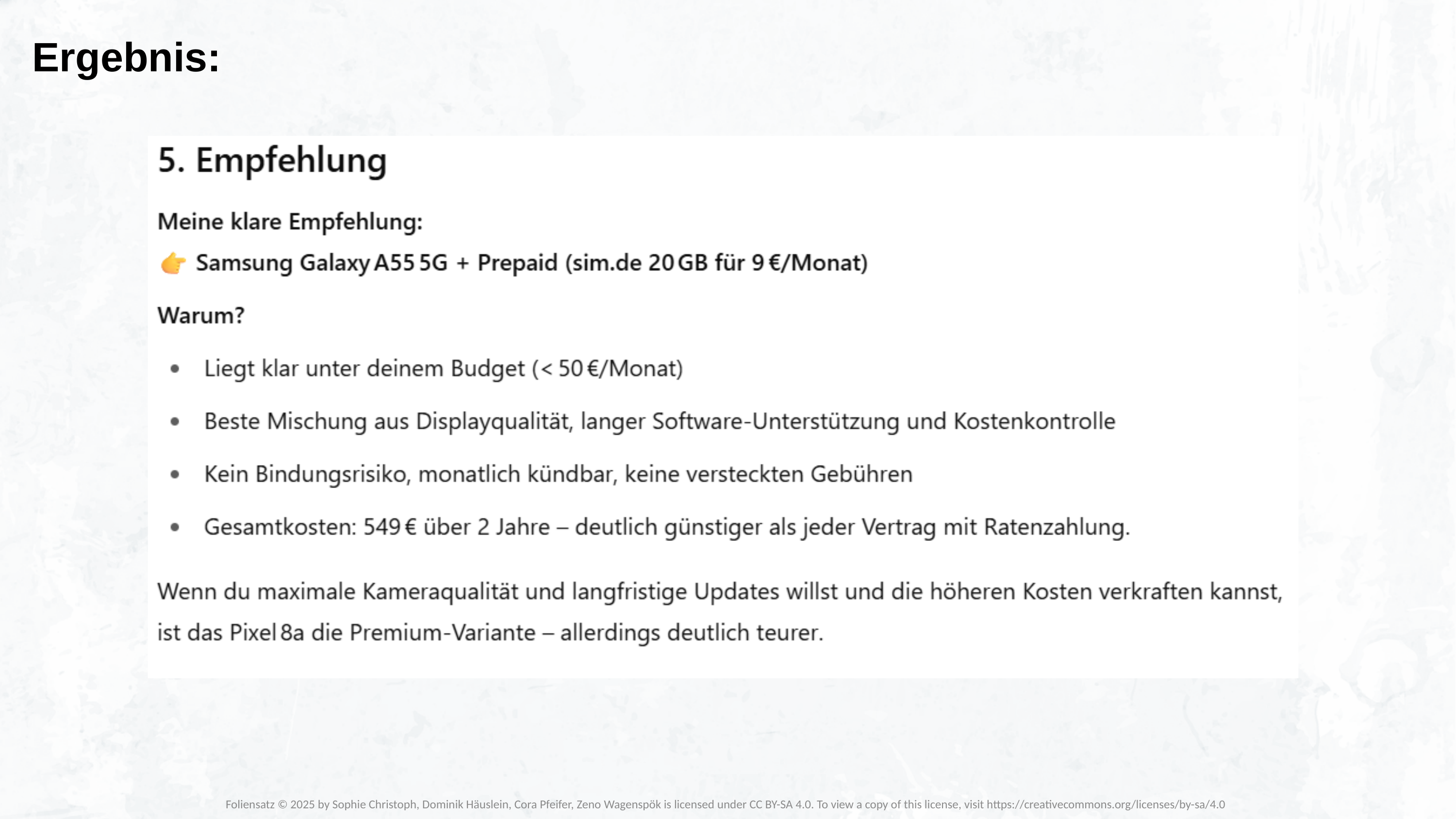

Ergebnis:

Foliensatz © 2025 by Sophie Christoph, Dominik Häuslein, Cora Pfeifer, Zeno Wagenspök is licensed under CC BY-SA 4.0. To view a copy of this license, visit https://creativecommons.org/licenses/by-sa/4.0